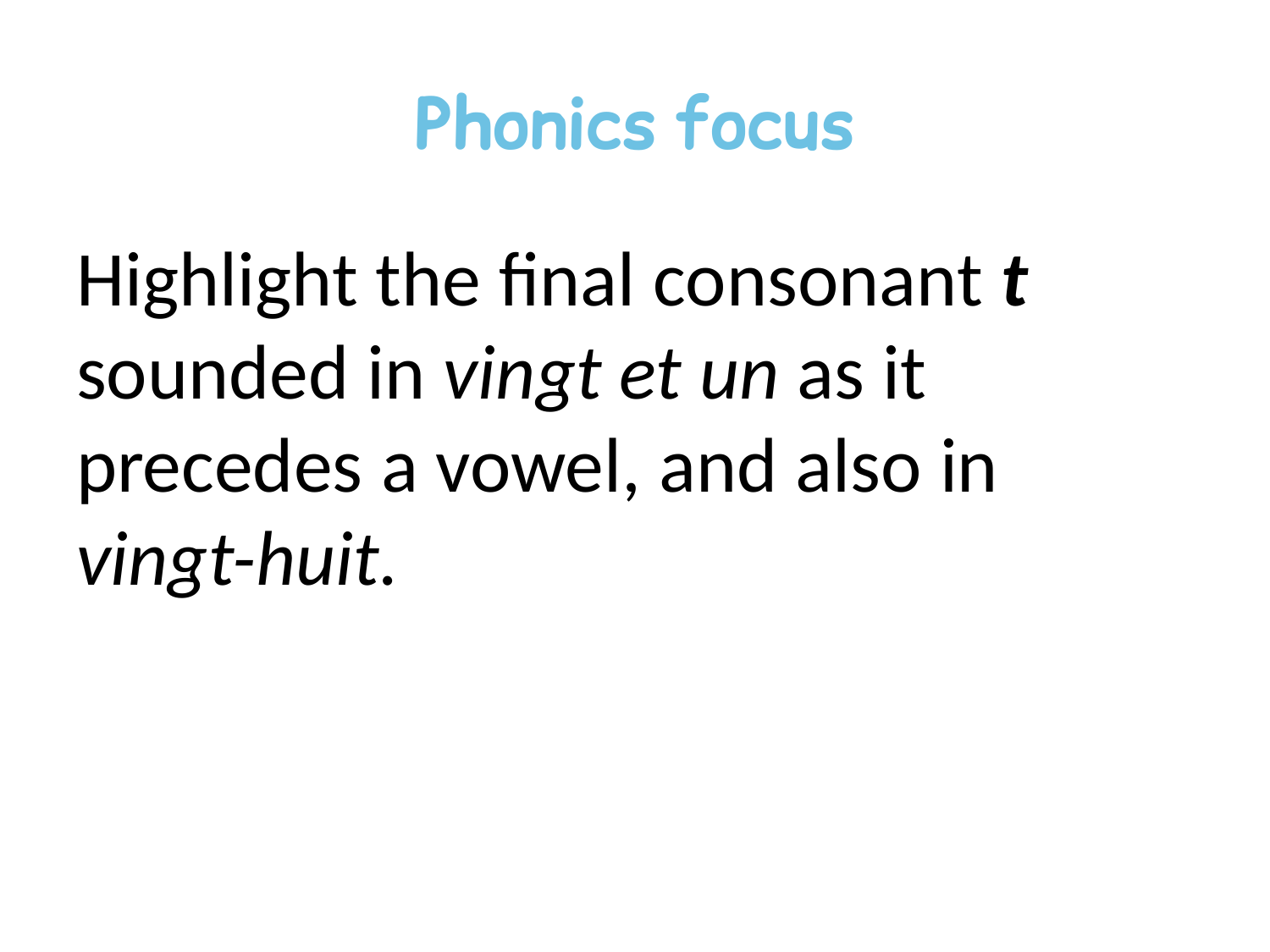

# Phonics focus
Highlight the final consonant t sounded in vingt et un as it precedes a vowel, and also in vingt-huit.